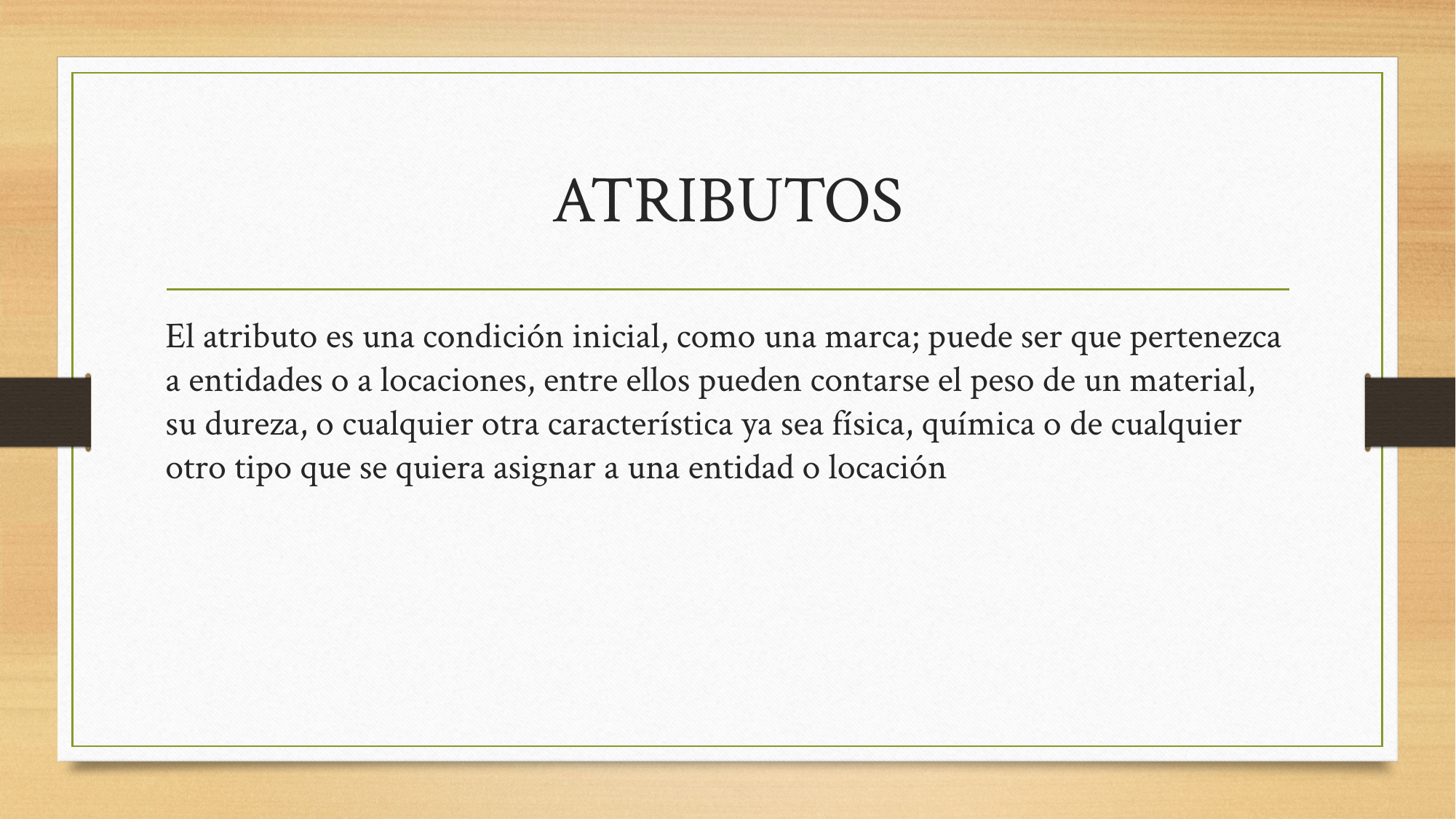

# ATRIBUTOS
El atributo es una condición inicial, como una marca; puede ser que pertenezca a entidades o a locaciones, entre ellos pueden contarse el peso de un material, su dureza, o cualquier otra característica ya sea física, química o de cualquier otro tipo que se quiera asignar a una entidad o locación